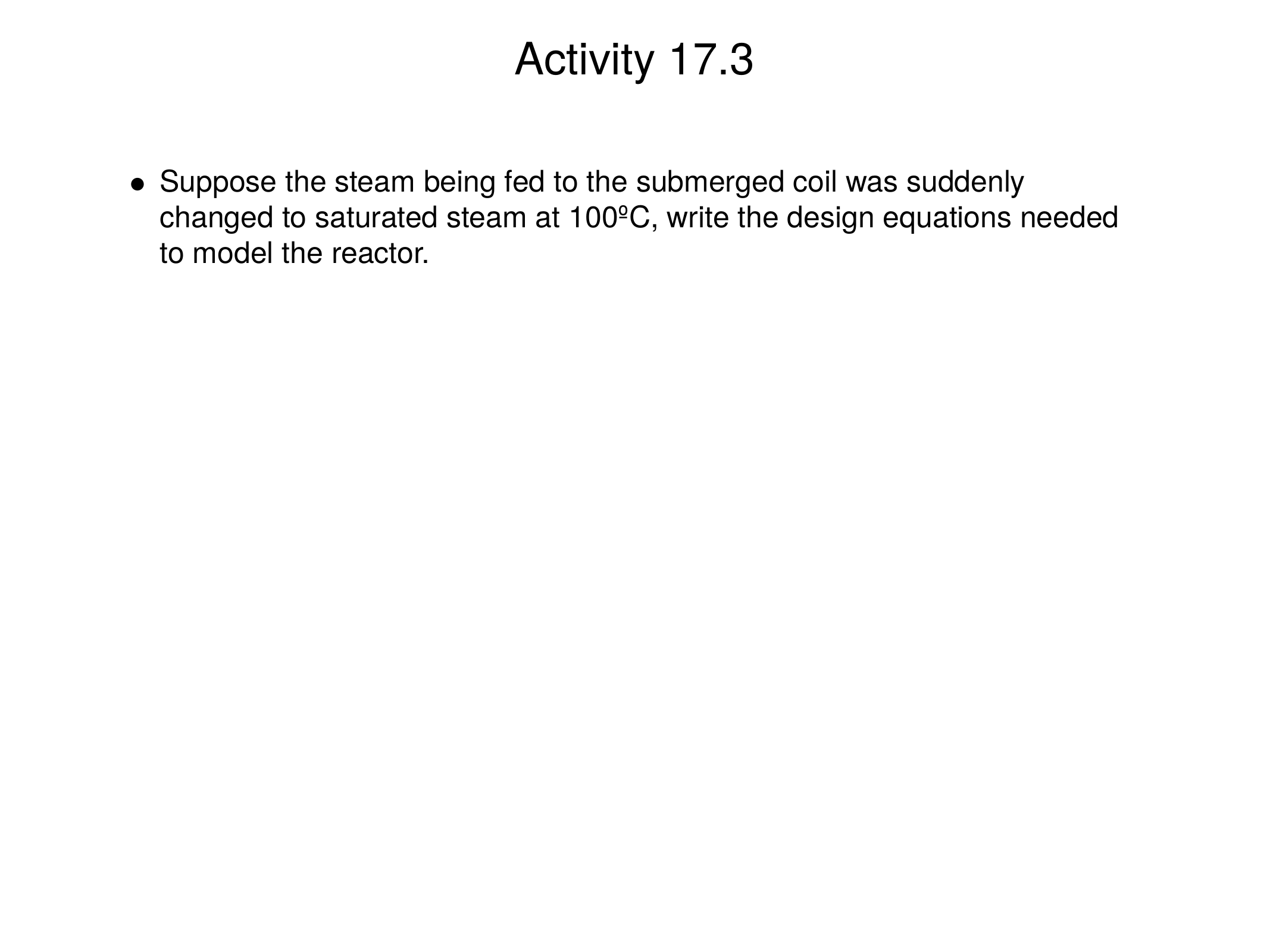

# Activity 17.3
Suppose the steam being fed to the submerged coil was suddenly changed to saturated steam at 100ºC, write the design equations needed to model the reactor.